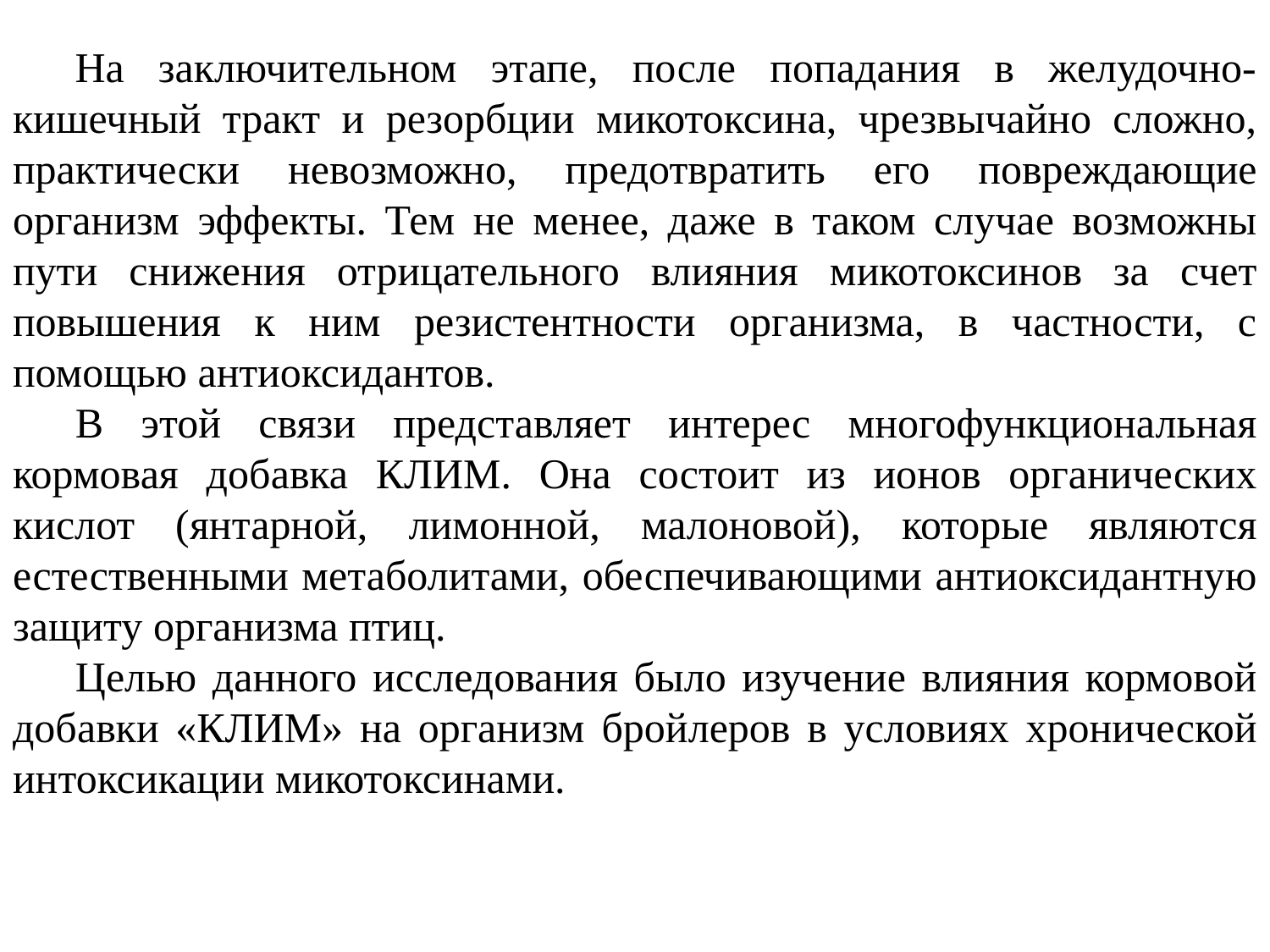

На заключительном этапе, после попадания в желудочно-кишечный тракт и резорбции микотоксина, чрезвычайно сложно, практически невозможно, предотвратить его повреждающие организм эффекты. Тем не менее, даже в таком случае возможны пути снижения отрицательного влияния микотоксинов за счет повышения к ним резистентности организма, в частности, с помощью антиоксидантов.
В этой связи представляет интерес многофункциональная кормовая добавка КЛИМ. Она состоит из ионов органических кислот (янтарной, лимонной, малоновой), которые являются естественными метаболитами, обеспечивающими антиоксидантную защиту организма птиц.
Целью данного исследования было изучение влияния кормовой добавки «КЛИМ» на организм бройлеров в условиях хронической интоксикации микотоксинами.